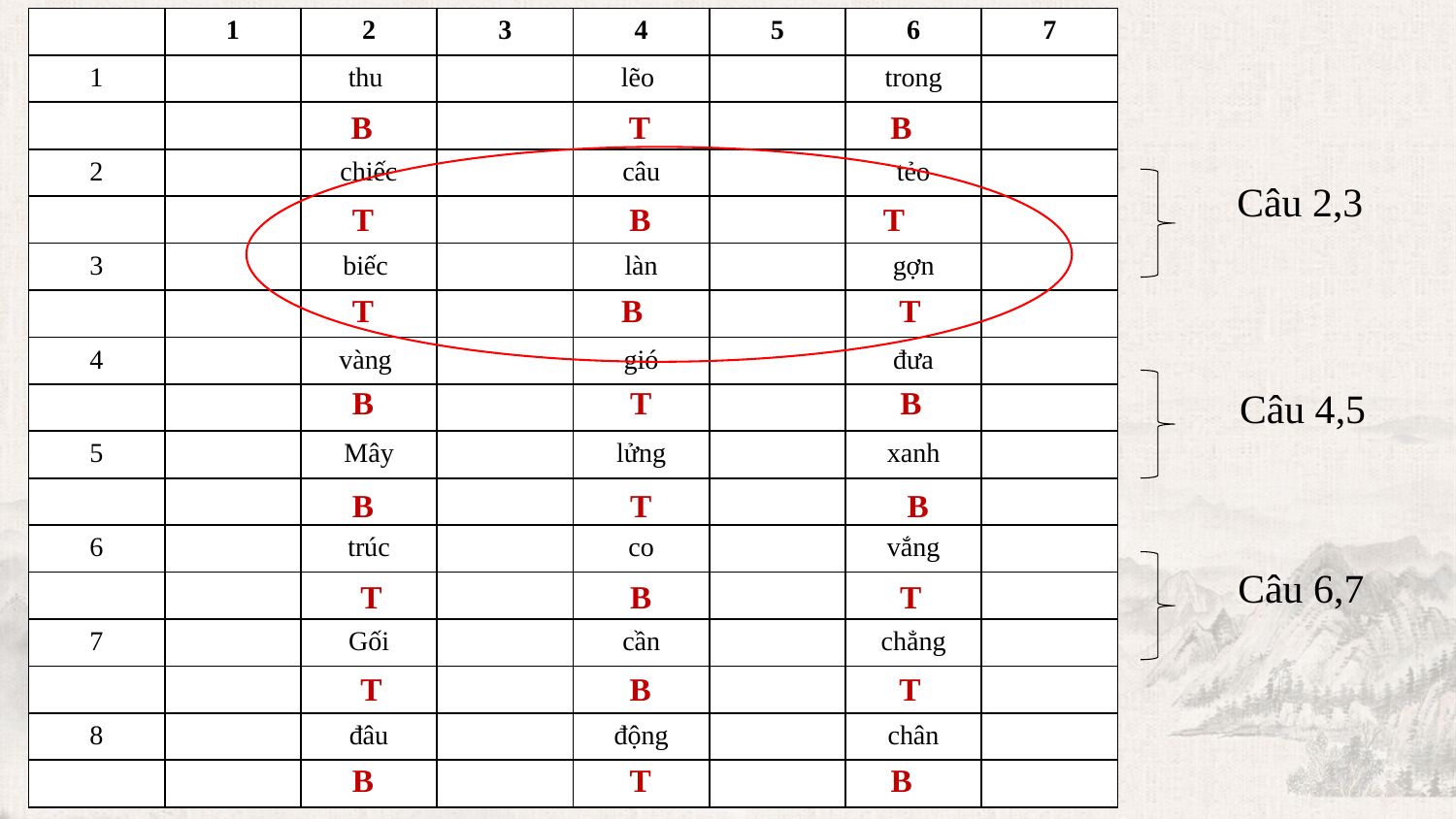

|  | 1 | 2 | 3 | 4 | 5 | 6 | 7 |
| --- | --- | --- | --- | --- | --- | --- | --- |
| 1 |  | thu |  | lẽo |  | trong |  |
|  |  |  |  |  |  |  |  |
| 2 |  | chiếc |  | câu |  | tẻo |  |
|  |  |  |  |  |  |  |  |
| 3 |  | biếc |  | làn |  | gợn |  |
|  |  |  |  |  |  |  |  |
| 4 |  | vàng |  | gió |  | đưa |  |
|  |  |  |  |  |  |  |  |
| 5 |  | Mây |  | lửng |  | xanh |  |
|  |  |  |  |  |  |  |  |
| 6 |  | trúc |  | co |  | vắng |  |
|  |  |  |  |  |  |  |  |
| 7 |  | Gối |  | cần |  | chẳng |  |
|  |  |  |  |  |  |  |  |
| 8 |  | đâu |  | động |  | chân |  |
|  |  |  |  |  |  |  |  |
                 B                                T                              B

Câu 2,3
          T                                B                             T
          T                               B                                T

          B                                T                               B
Câu 4,5
          B                                T                                B

Câu 6,7
           T                               B                               T
           T                               B                               T
          B                                T                              B